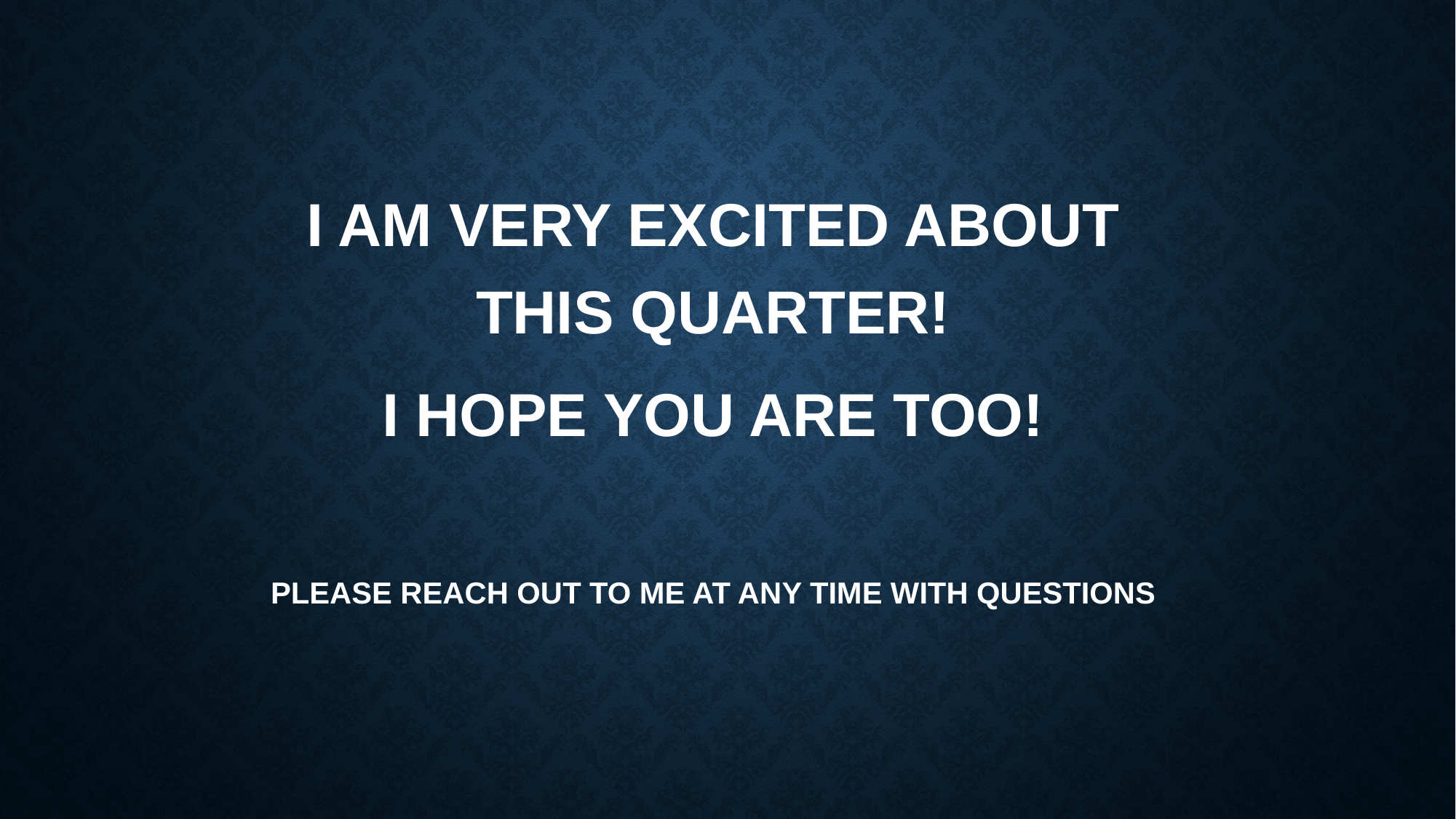

I am very excited about this quarter!
I hope you are too!

Please reach out to me at any time with questions